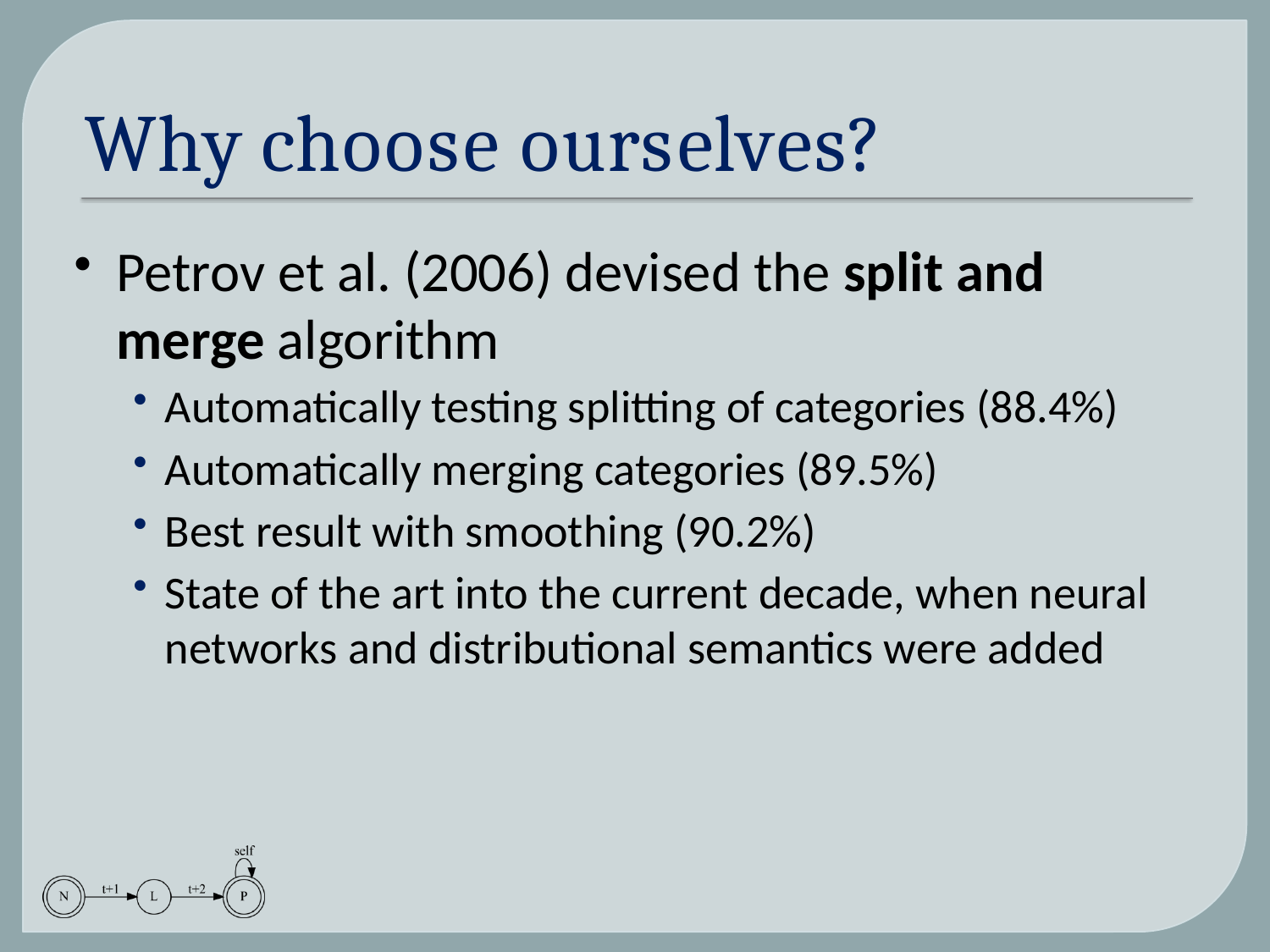

# Why choose ourselves?
Petrov et al. (2006) devised the split and merge algorithm
Automatically testing splitting of categories (88.4%)
Automatically merging categories (89.5%)
Best result with smoothing (90.2%)
State of the art into the current decade, when neural networks and distributional semantics were added